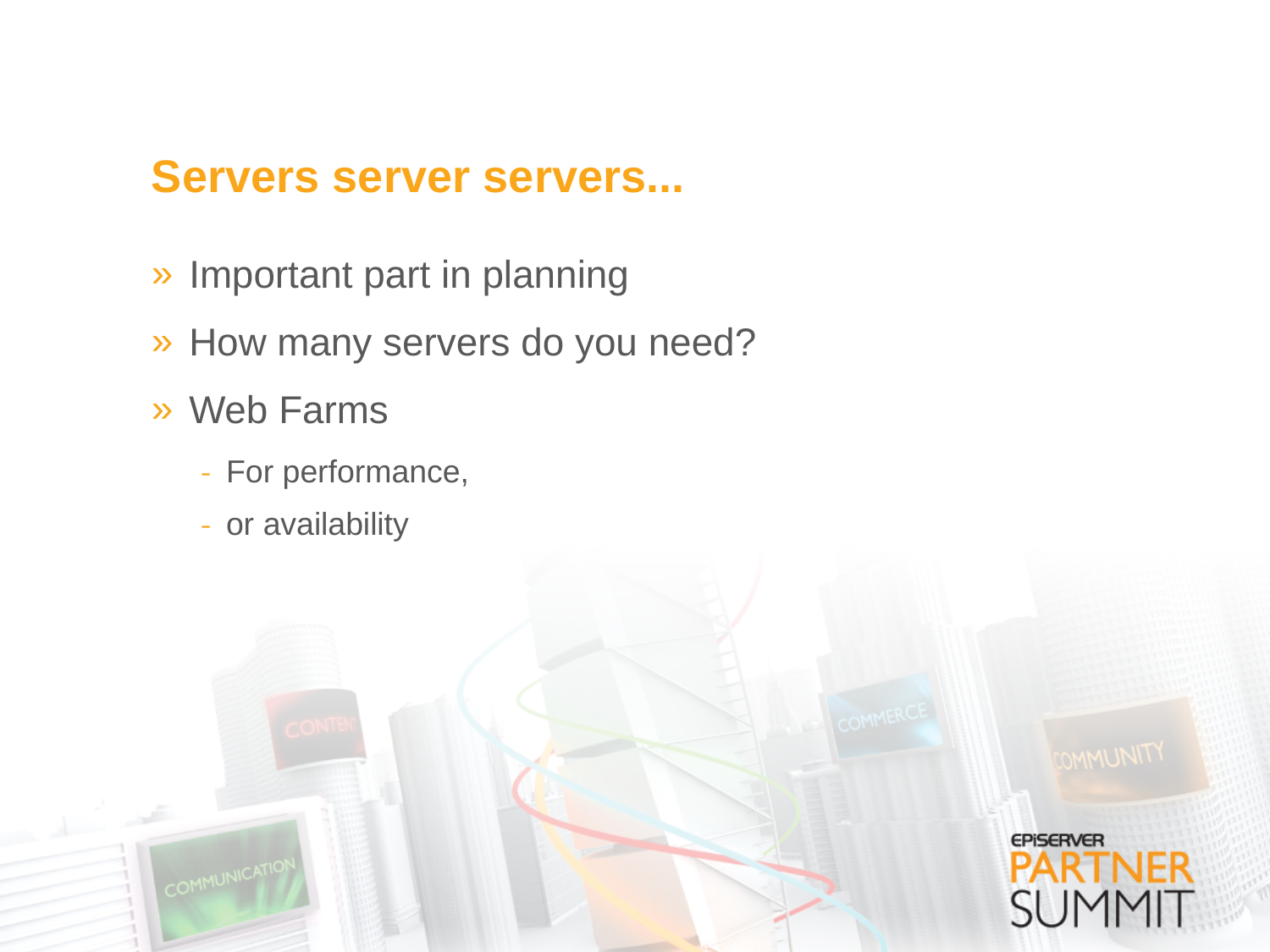

# Servers server servers...
Important part in planning
How many servers do you need?
Web Farms
For performance,
or availability